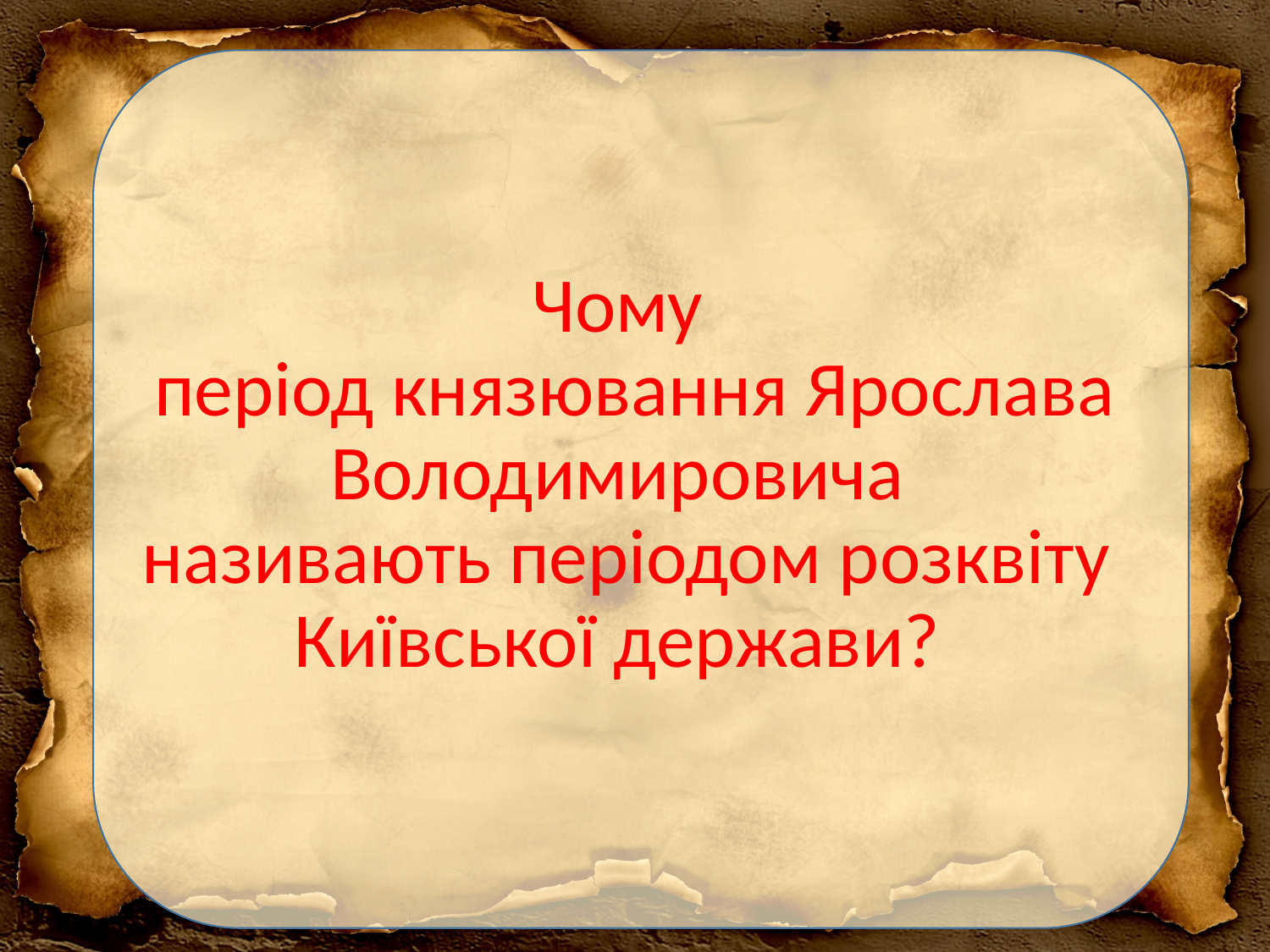

# Чому період князювання Ярослава Володимировича називають періодом розквіту Київської держави?